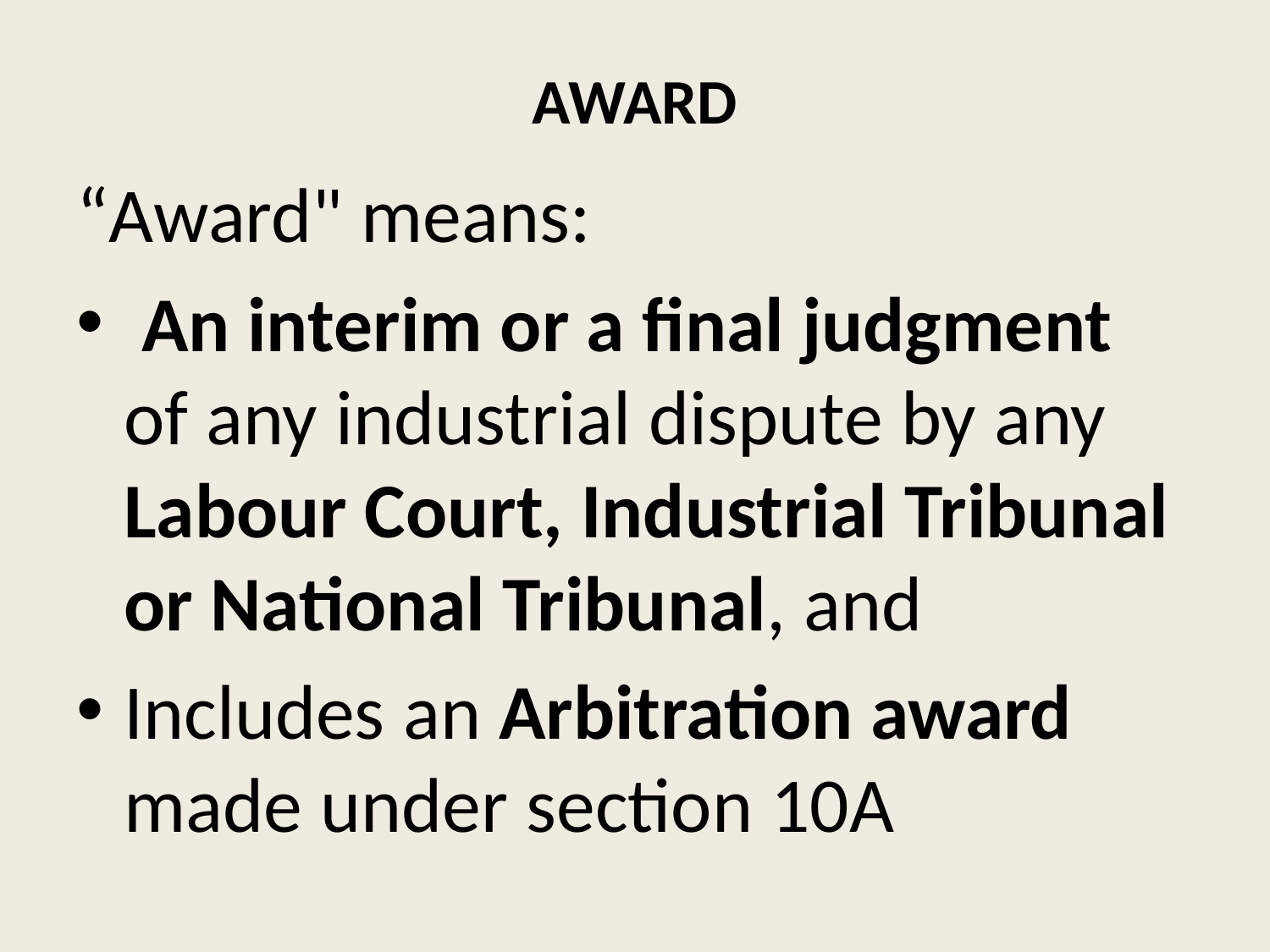

# AWARD
“Award" means:
 An interim or a final judgment of any industrial dispute by any Labour Court, Industrial Tribunal or National Tribunal, and
Includes an Arbitration award made under section 10A